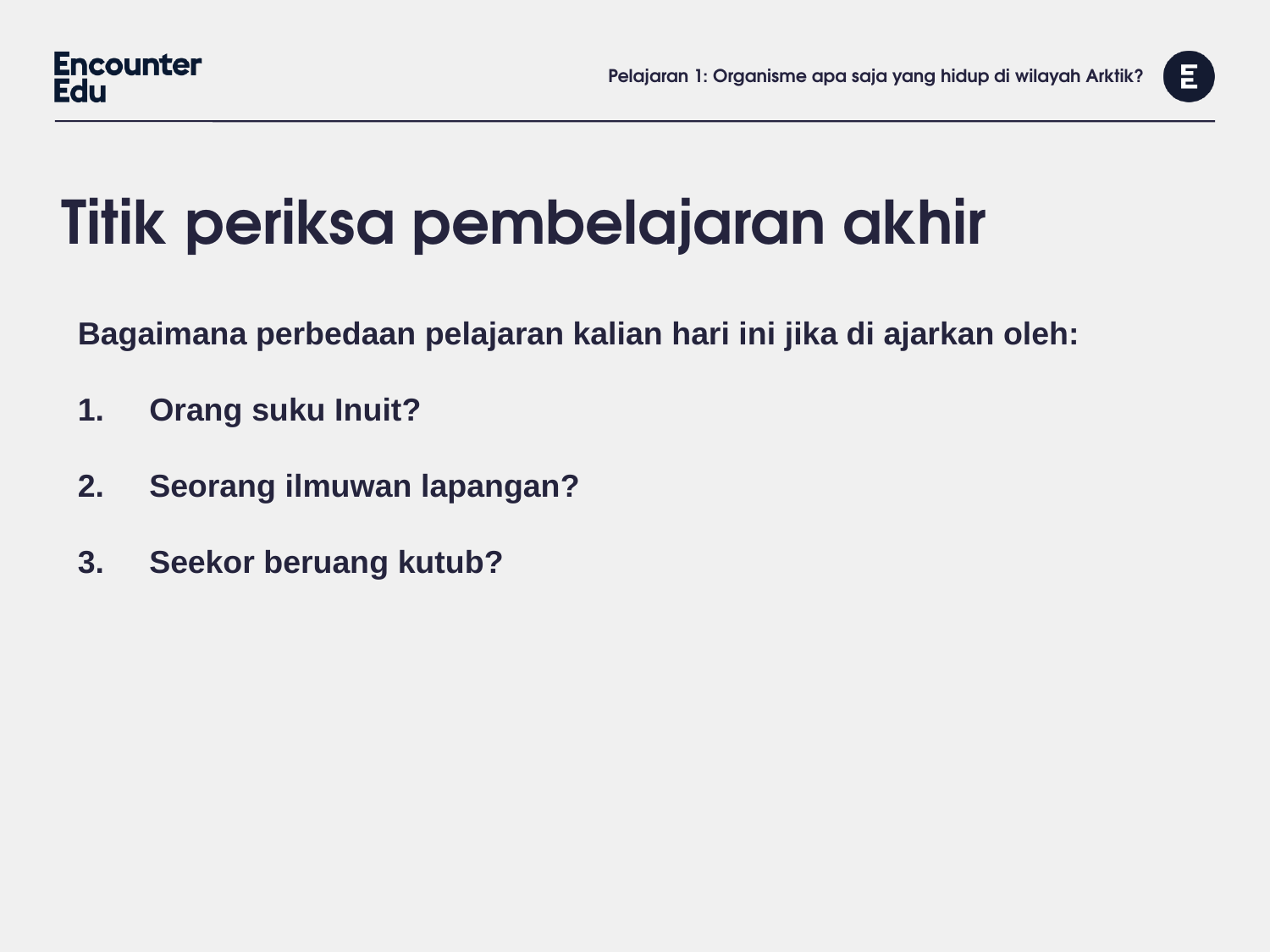

# Pelajaran 1: Organisme apa saja yang hidup di wilayah Arktik?
Titik periksa pembelajaran akhir
Bagaimana perbedaan pelajaran kalian hari ini jika di ajarkan oleh:

Orang suku Inuit?

Seorang ilmuwan lapangan?

Seekor beruang kutub?